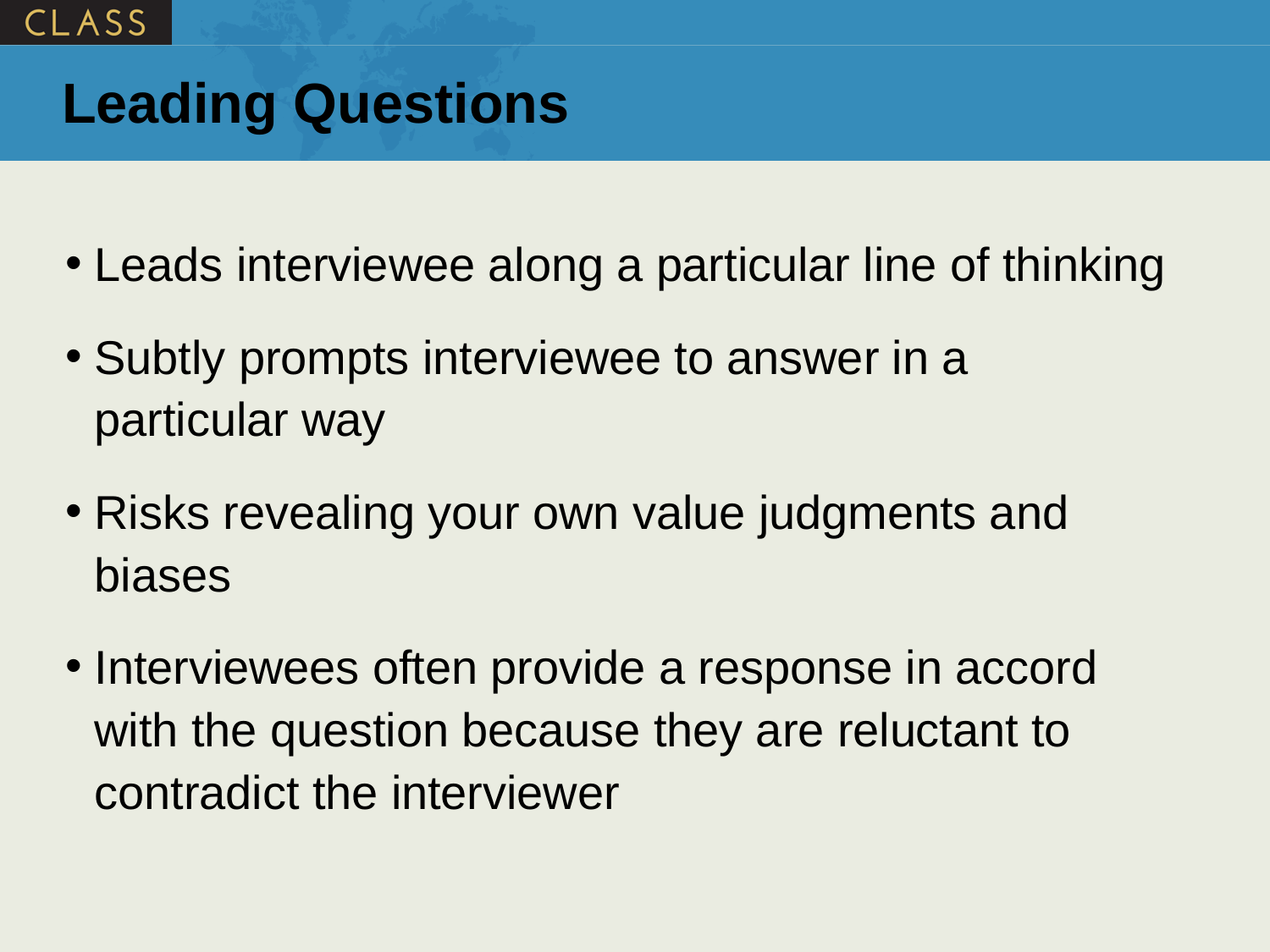

# Leading Questions
Leads interviewee along a particular line of thinking
Subtly prompts interviewee to answer in a particular way
Risks revealing your own value judgments and biases
Interviewees often provide a response in accord with the question because they are reluctant to contradict the interviewer